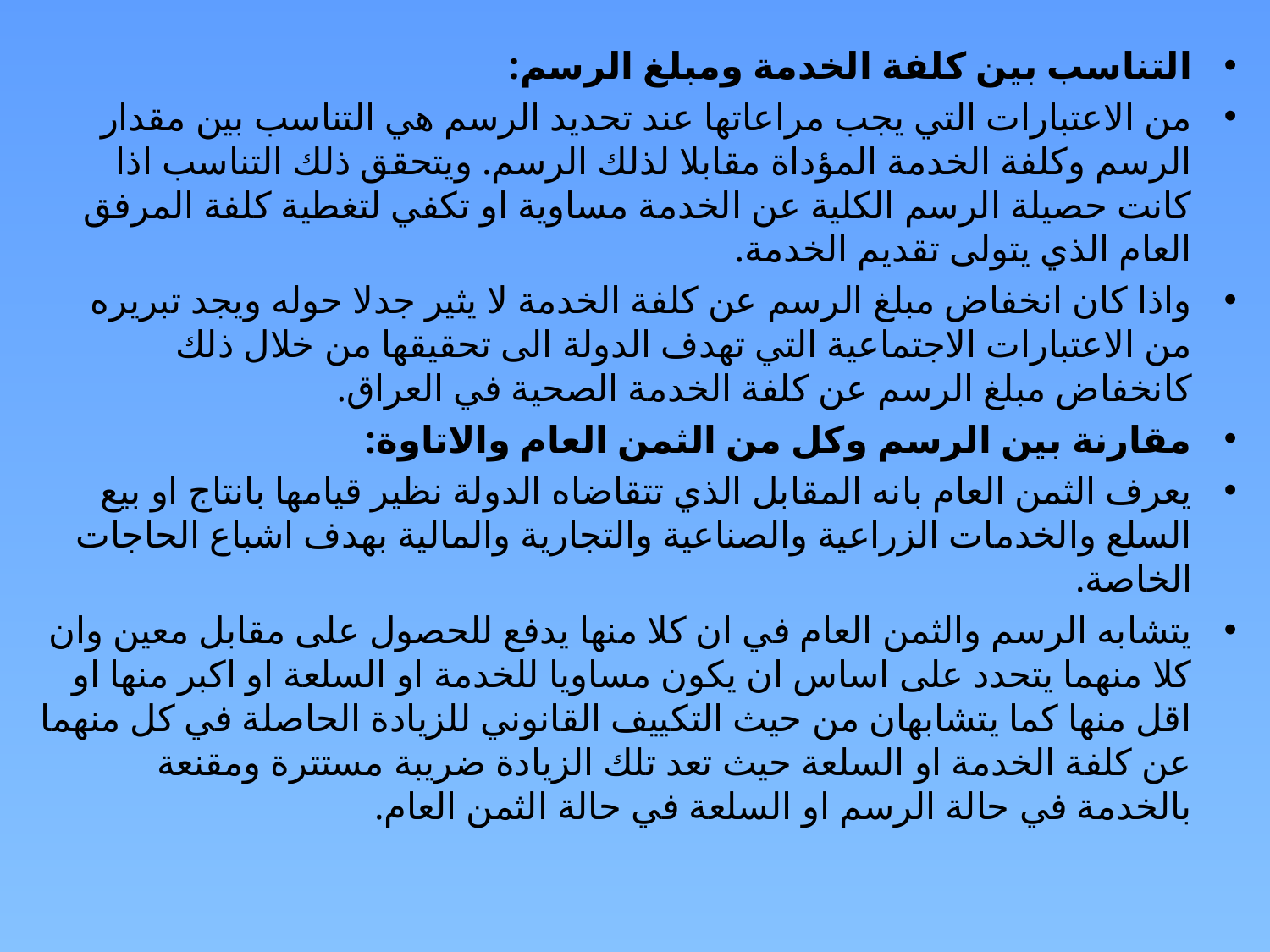

التناسب بين كلفة الخدمة ومبلغ الرسم:
من الاعتبارات التي يجب مراعاتها عند تحديد الرسم هي التناسب بين مقدار الرسم وكلفة الخدمة المؤداة مقابلا لذلك الرسم. ويتحقق ذلك التناسب اذا كانت حصيلة الرسم الكلية عن الخدمة مساوية او تكفي لتغطية كلفة المرفق العام الذي يتولى تقديم الخدمة.
واذا كان انخفاض مبلغ الرسم عن كلفة الخدمة لا يثير جدلا حوله ويجد تبريره من الاعتبارات الاجتماعية التي تهدف الدولة الى تحقيقها من خلال ذلك كانخفاض مبلغ الرسم عن كلفة الخدمة الصحية في العراق.
مقارنة بين الرسم وكل من الثمن العام والاتاوة:
يعرف الثمن العام بانه المقابل الذي تتقاضاه الدولة نظير قيامها بانتاج او بيع السلع والخدمات الزراعية والصناعية والتجارية والمالية بهدف اشباع الحاجات الخاصة.
يتشابه الرسم والثمن العام في ان كلا منها يدفع للحصول على مقابل معين وان كلا منهما يتحدد على اساس ان يكون مساويا للخدمة او السلعة او اكبر منها او اقل منها كما يتشابهان من حيث التكييف القانوني للزيادة الحاصلة في كل منهما عن كلفة الخدمة او السلعة حيث تعد تلك الزيادة ضريبة مستترة ومقنعة بالخدمة في حالة الرسم او السلعة في حالة الثمن العام.